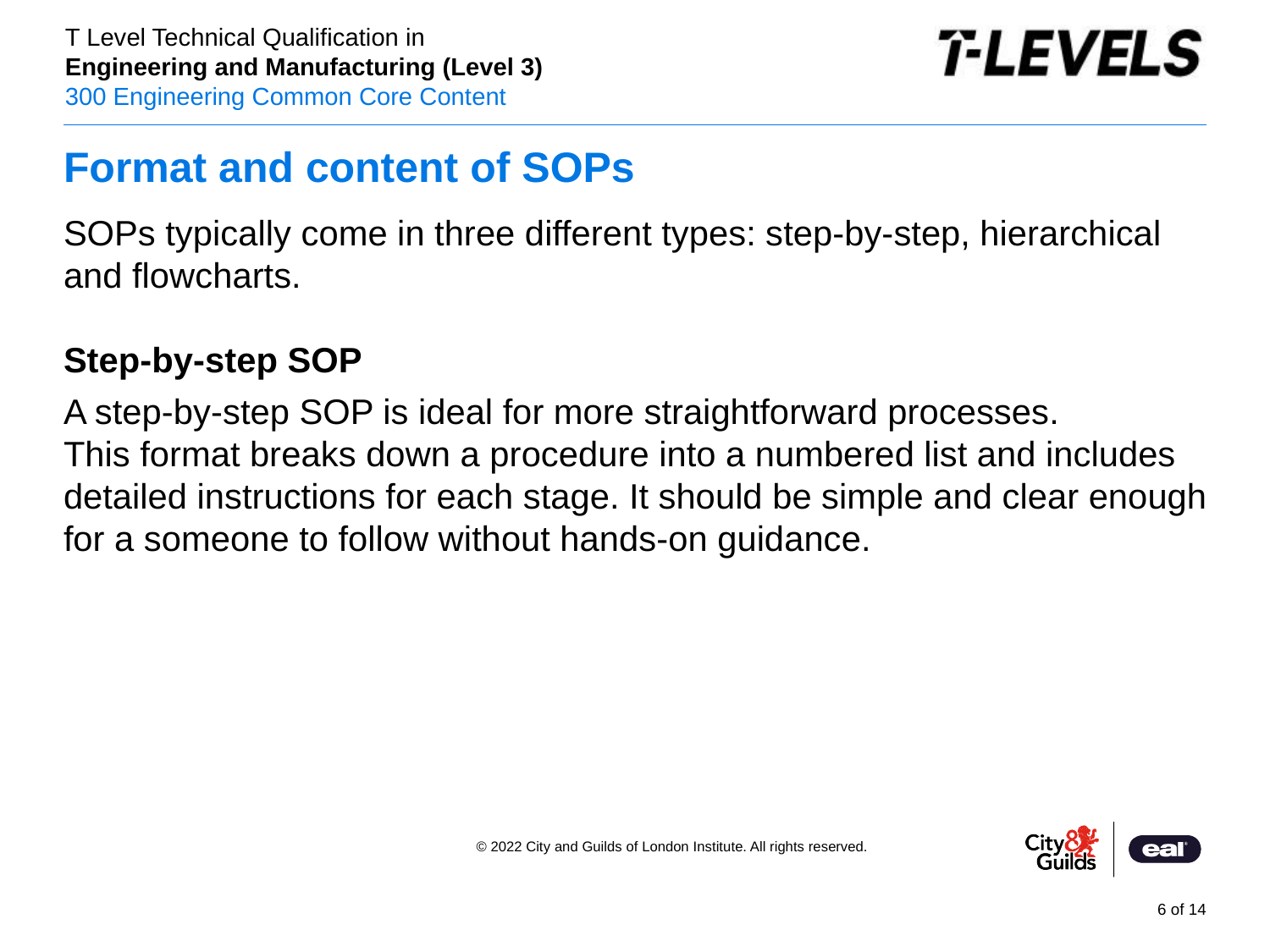

# Format and content of SOPs
SOPs typically come in three different types: step-by-step, hierarchical
and flowcharts.

Step-by-step SOP
A step-by-step SOP is ideal for more straightforward processes.
This format breaks down a procedure into a numbered list and includes detailed instructions for each stage. It should be simple and clear enough for a someone to follow without hands-on guidance.